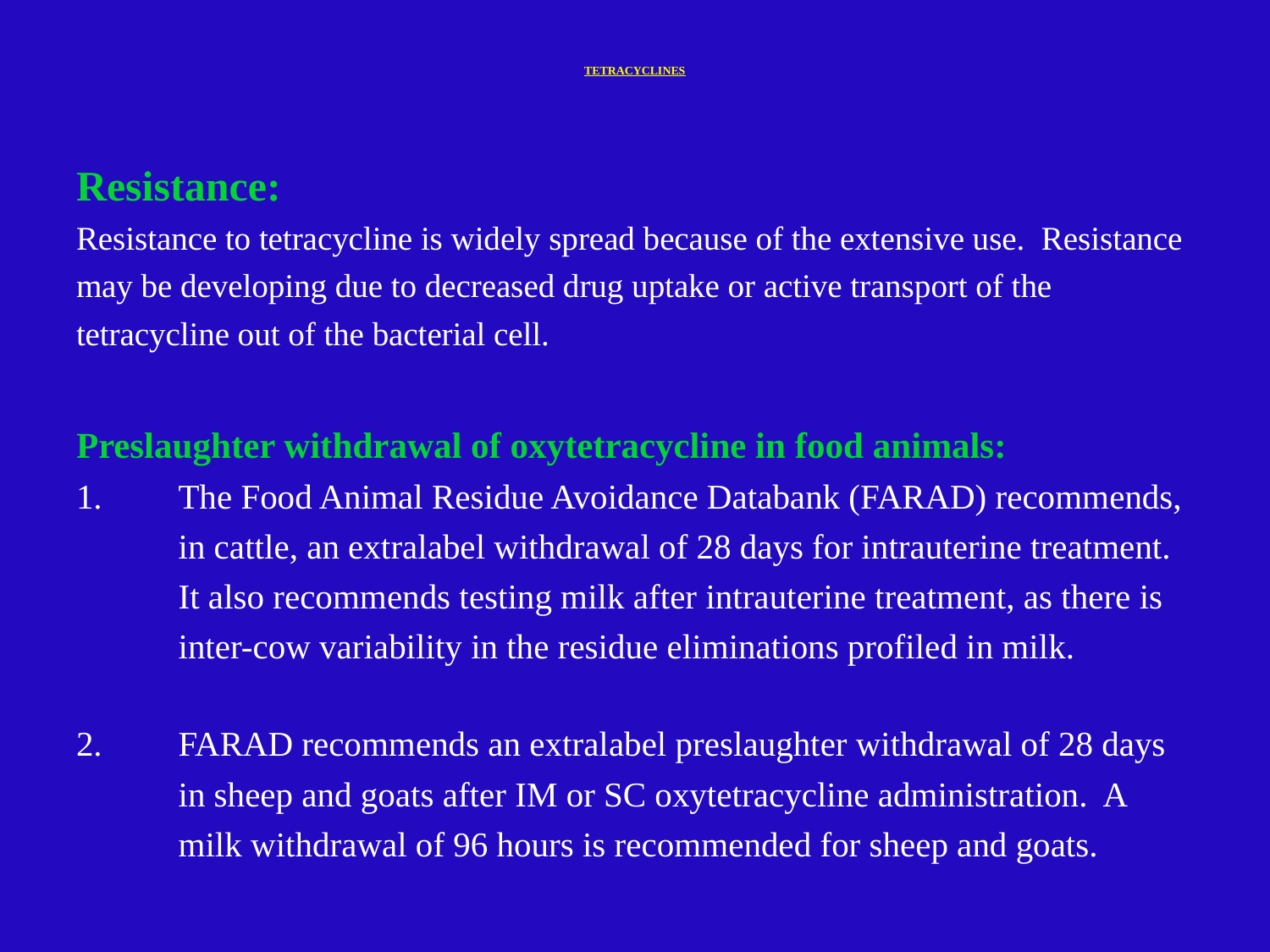

# TETRACYCLINES
Resistance:
Resistance to tetracycline is widely spread because of the extensive use.  Resistance may be developing due to decreased drug uptake or active transport of the tetracycline out of the bacterial cell.

Preslaughter withdrawal of oxytetracycline in food animals:
The Food Animal Residue Avoidance Databank (FARAD) recommends, in cattle, an extralabel withdrawal of 28 days for intrauterine treatment.  It also recommends testing milk after intrauterine treatment, as there is inter-cow variability in the residue eliminations profiled in milk.

FARAD recommends an extralabel preslaughter withdrawal of 28 days in sheep and goats after IM or SC oxytetracycline administration.  A milk withdrawal of 96 hours is recommended for sheep and goats.